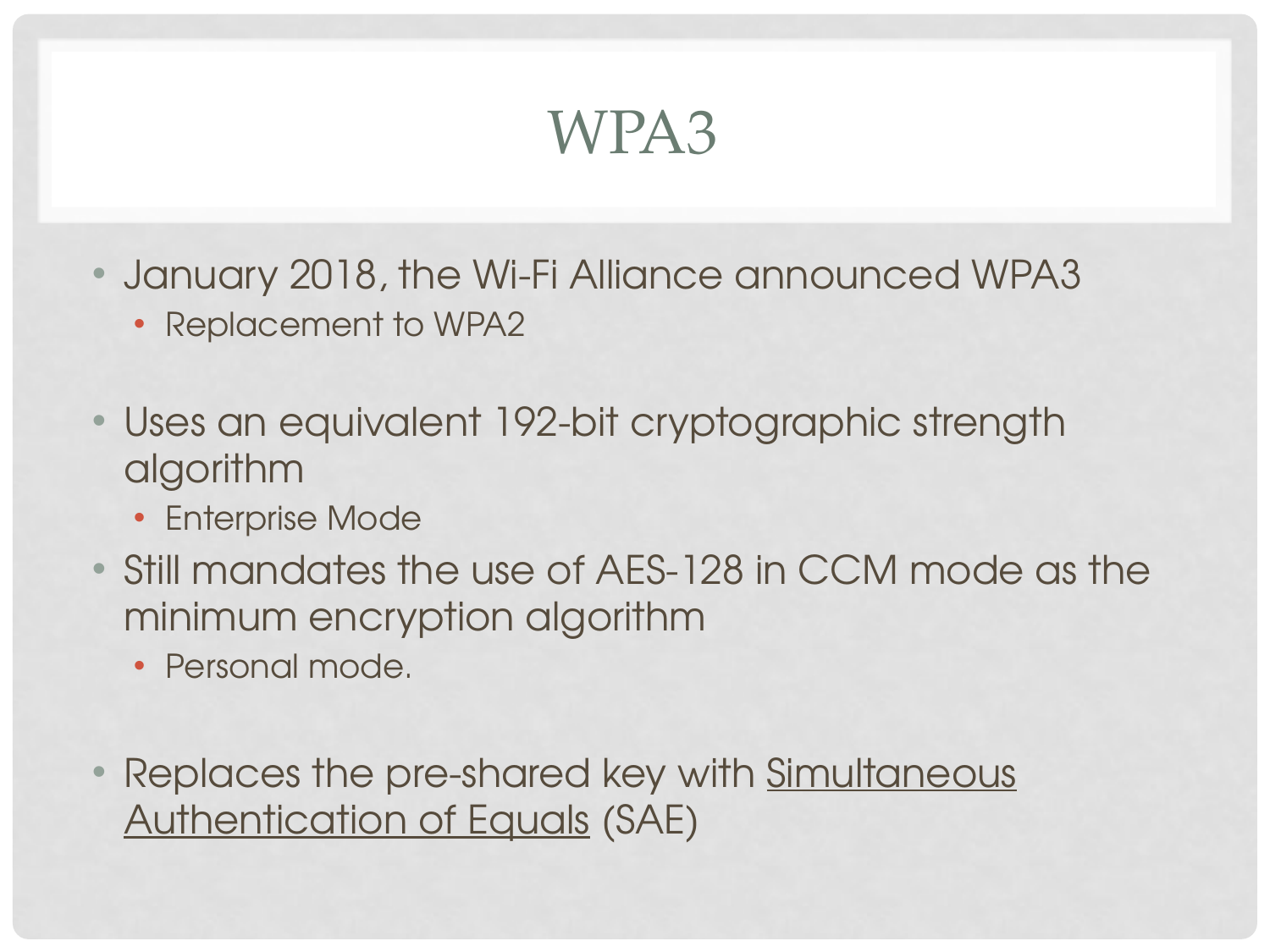

# WPA3
January 2018, the Wi-Fi Alliance announced WPA3
Replacement to WPA2

Uses an equivalent 192-bit cryptographic strength algorithm
Enterprise Mode
Still mandates the use of AES-128 in CCM mode as the minimum encryption algorithm
Personal mode.

Replaces the pre-shared key with Simultaneous Authentication of Equals (SAE)